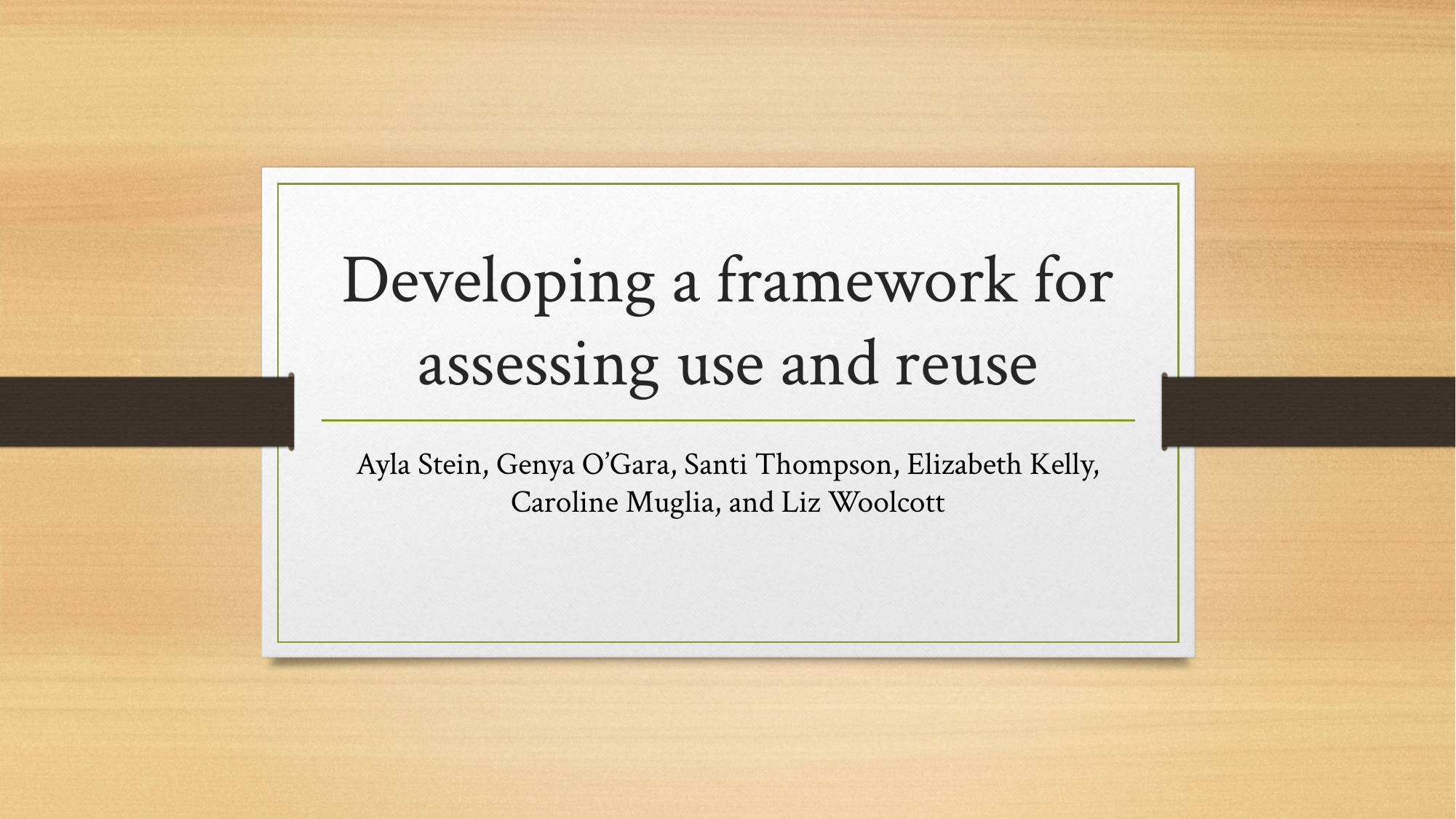

# Developing a framework for assessing use and reuse
Ayla Stein, Genya O’Gara, Santi Thompson, Elizabeth Kelly, Caroline Muglia, and Liz Woolcott